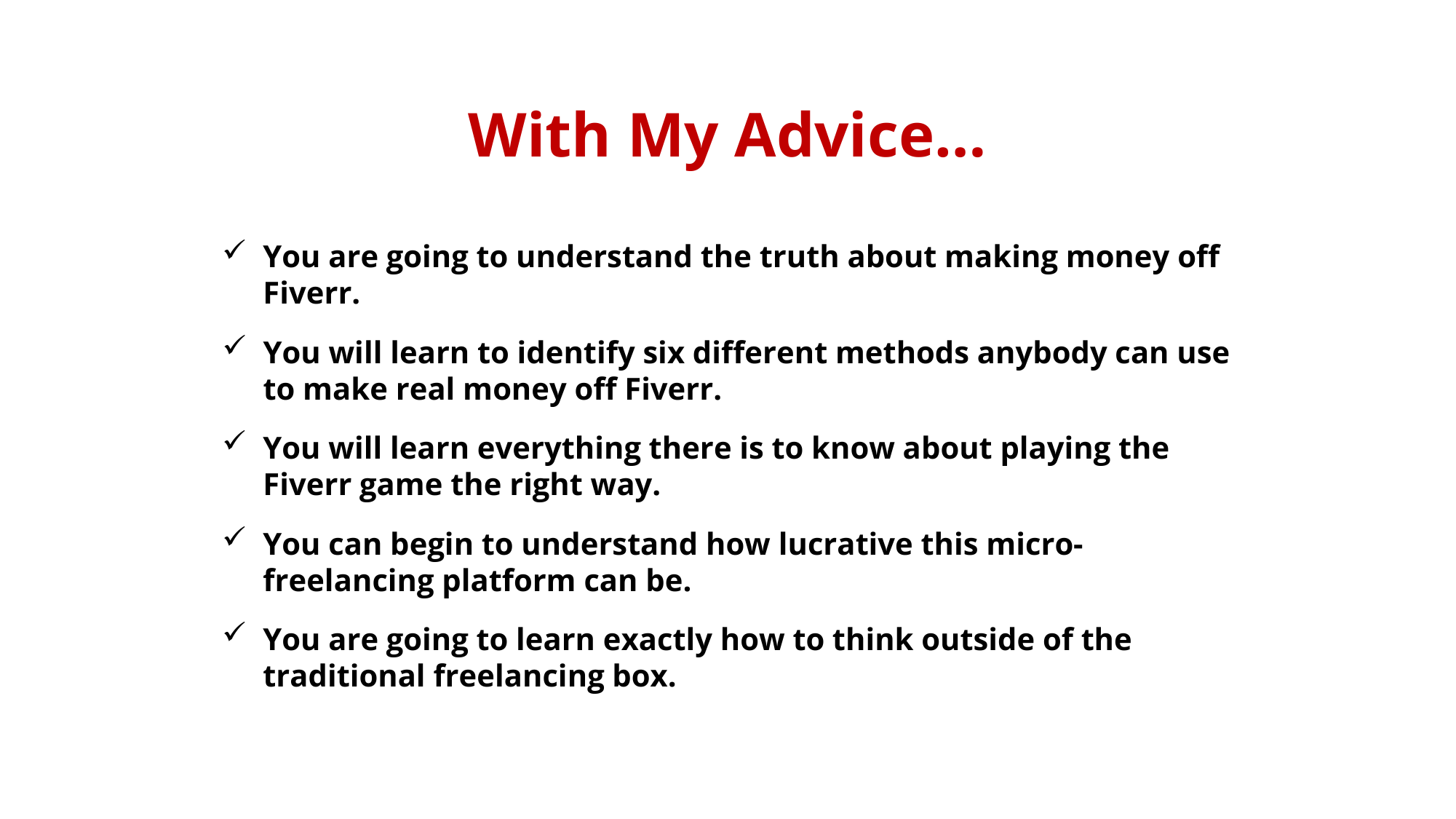

With My Advice…
You are going to understand the truth about making money off Fiverr.
You will learn to identify six different methods anybody can use to make real money off Fiverr.
You will learn everything there is to know about playing the Fiverr game the right way.
You can begin to understand how lucrative this micro-freelancing platform can be.
You are going to learn exactly how to think outside of the traditional freelancing box.